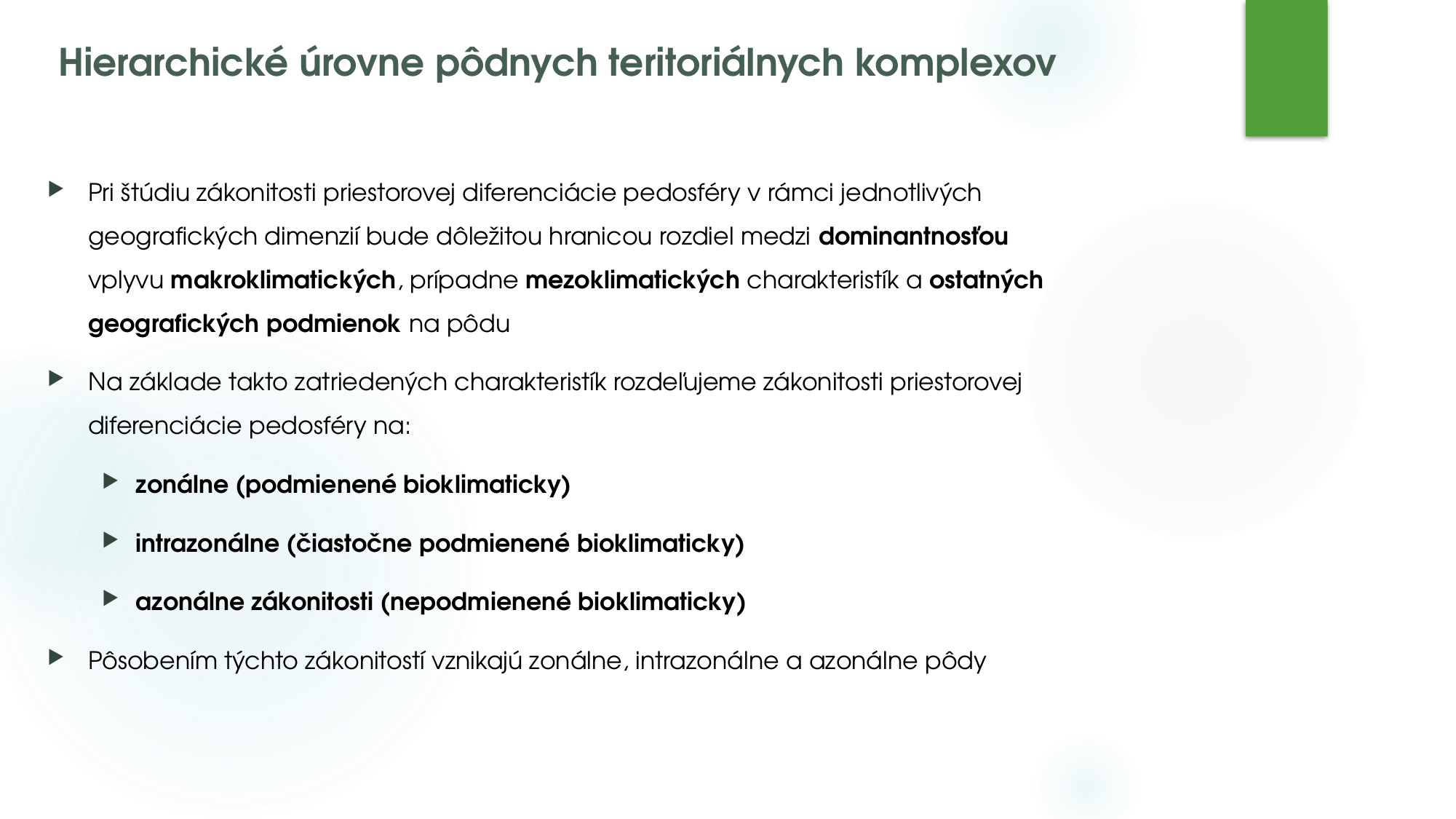

# Hierarchické úrovne pôdnych teritoriálnych komplexov
Pri štúdiu zákonitosti priestorovej diferenciácie pedosféry v rámci jednotlivých geografických dimenzií bude dôležitou hranicou rozdiel medzi dominantnosťou vplyvu makroklimatických, prípadne mezoklimatických charakteristík a ostatných geografických podmienok na pôdu
Na základe takto zatriedených charakteristík rozdeľujeme zákonitosti priestorovej diferenciácie pedosféry na:
zonálne (podmienené bioklimaticky)
intrazonálne (čiastočne podmienené bioklimaticky)
azonálne zákonitosti (nepodmienené bioklimaticky)
Pôsobením týchto zákonitostí vznikajú zonálne, intrazonálne a azonálne pôdy